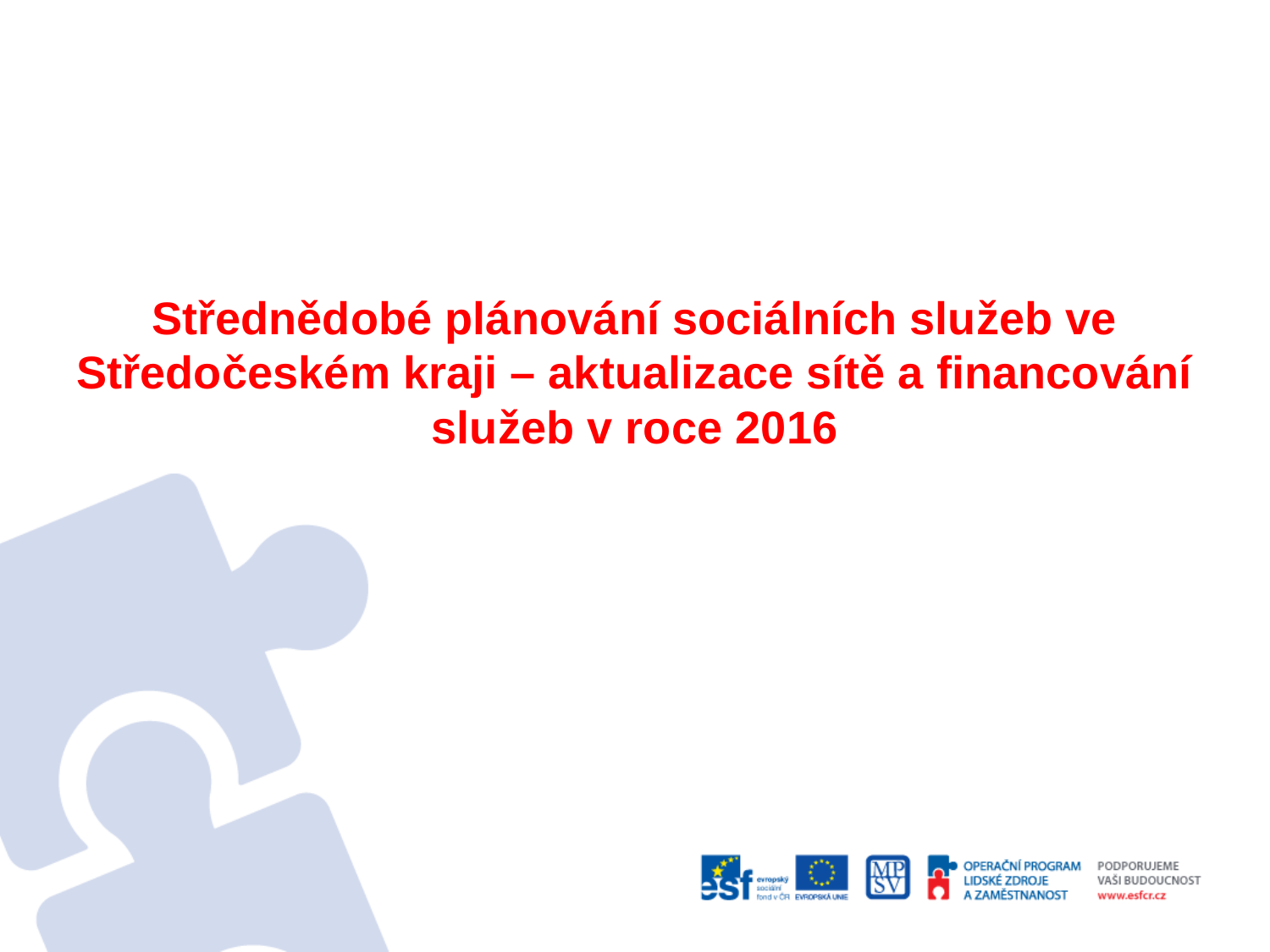

#

Střednědobé plánování sociálních služeb ve Středočeském kraji – aktualizace sítě a financování služeb v roce 2016